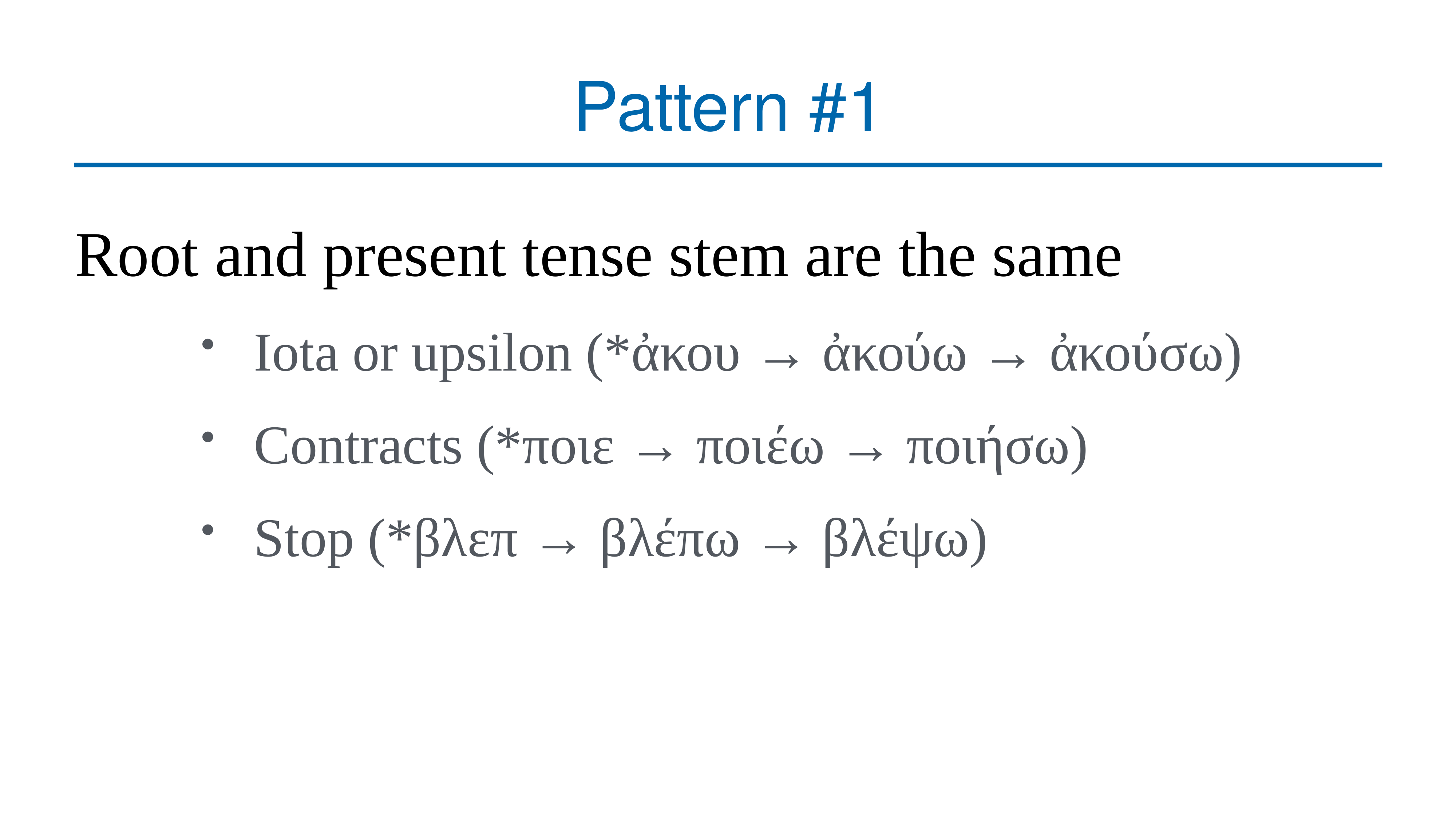

# Pattern #1
Root and present tense stem are the same
Iota or upsilon (*ἀκου → ἀκούω → ἀκούσω)
Contracts (*ποιε → ποιέω → ποιήσω)
Stop (*βλεπ → βλέπω → βλέψω)